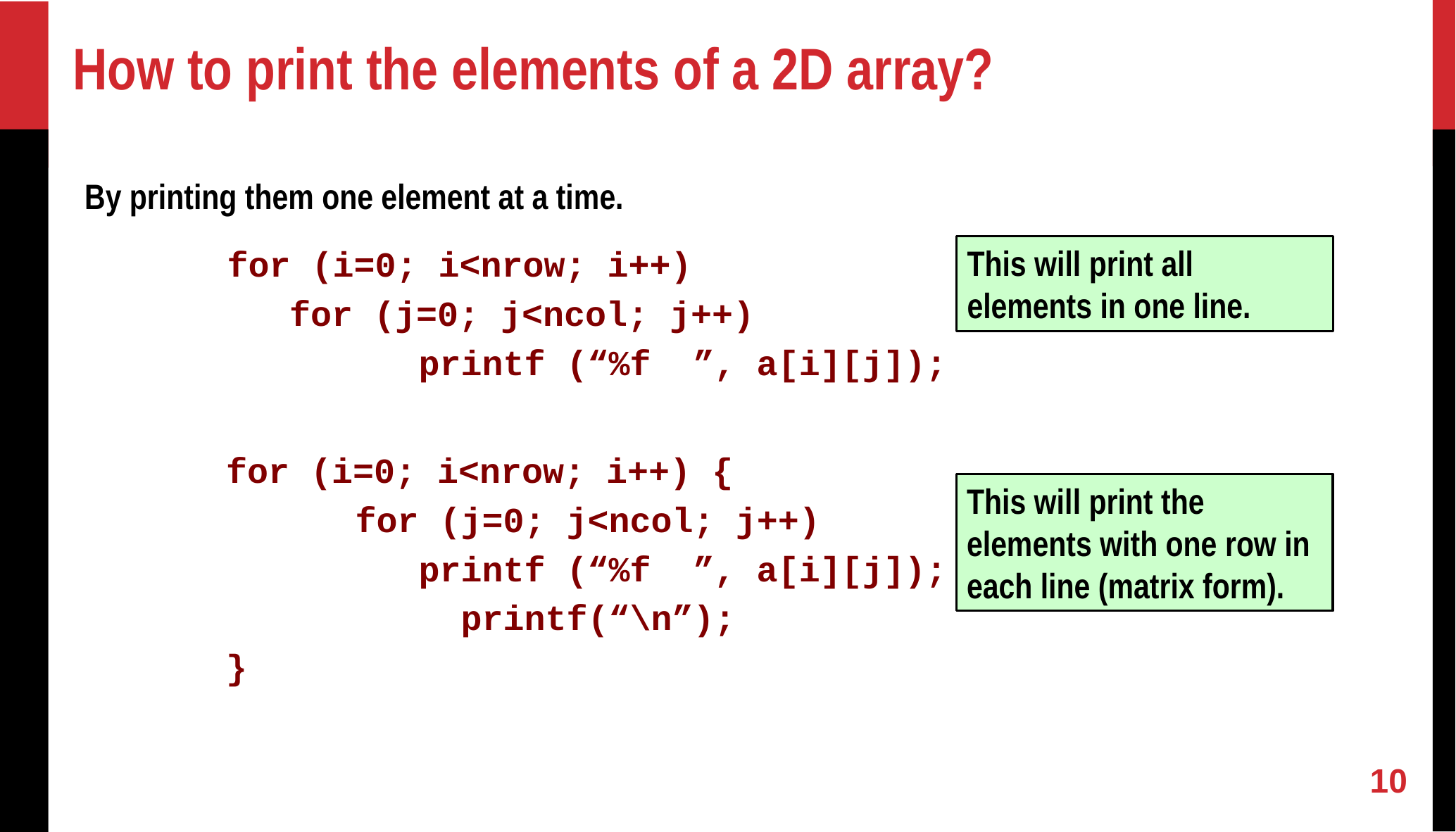

How to print the elements of a 2D array?
By printing them one element at a time.
            for (i=0; i<nrow; i++)
        for (j=0; j<ncol; j++)
			   printf (“%f  ”, a[i][j]);

     for (i=0; i<nrow; i++) {
		     for (j=0; j<ncol; j++)
		        printf (“%f  ”, a[i][j]);
				printf(“\n”);
     }
This will print all elements in one line.
This will print the elements with one row in each line (matrix form).
10